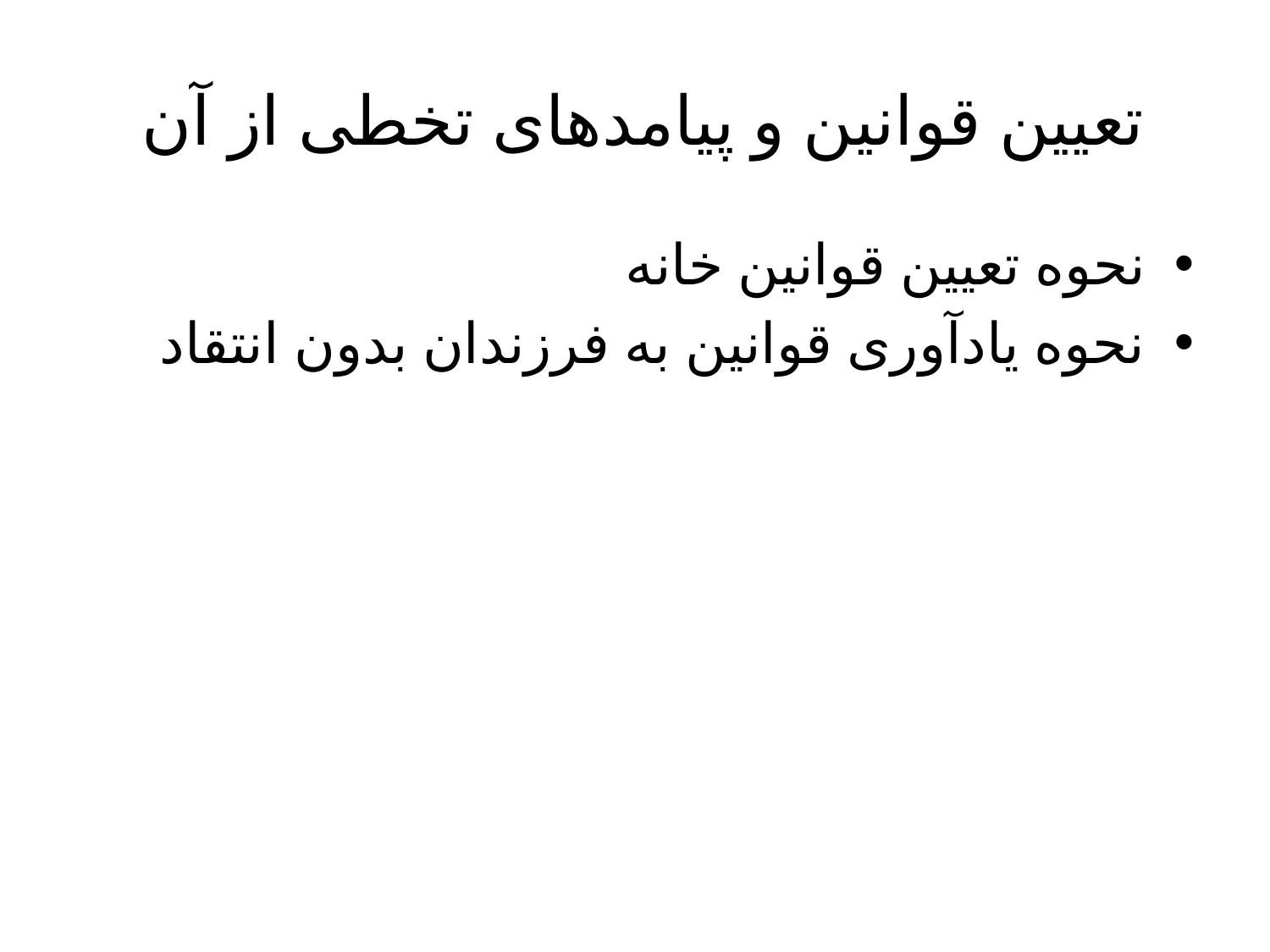

# تعیین قوانین و پیامدهای تخطی از آن
نحوه تعیین قوانین خانه
نحوه یادآوری قوانین به فرزندان بدون انتقاد